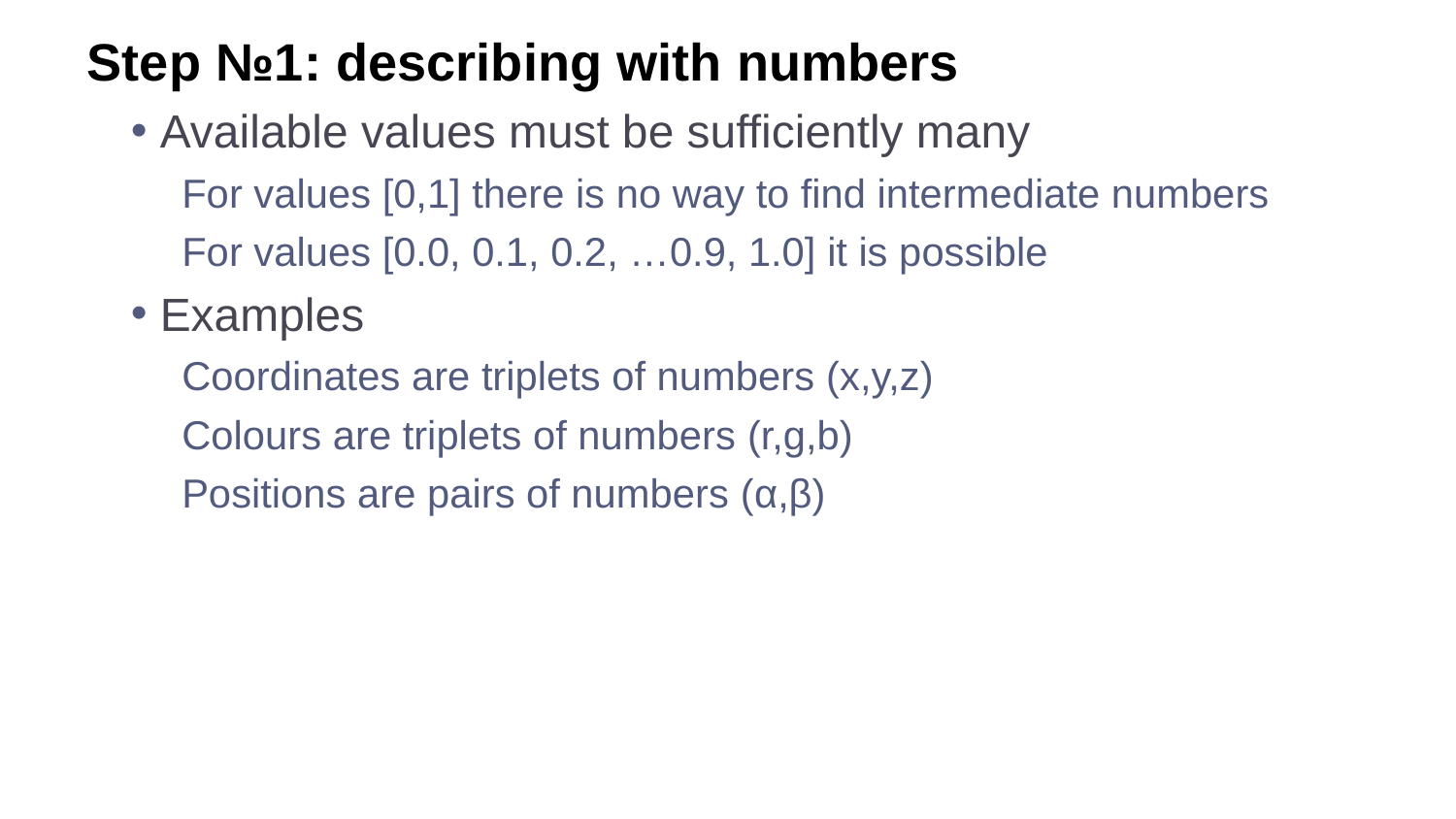

Step №1: describing with numbers
Available values must be sufficiently many
For values [0,1] there is no way to find intermediate numbers
For values [0.0, 0.1, 0.2, …0.9, 1.0] it is possible
Examples
Coordinates are triplets of numbers (x,y,z)
Colours are triplets of numbers (r,g,b)
Positions are pairs of numbers (α,β)